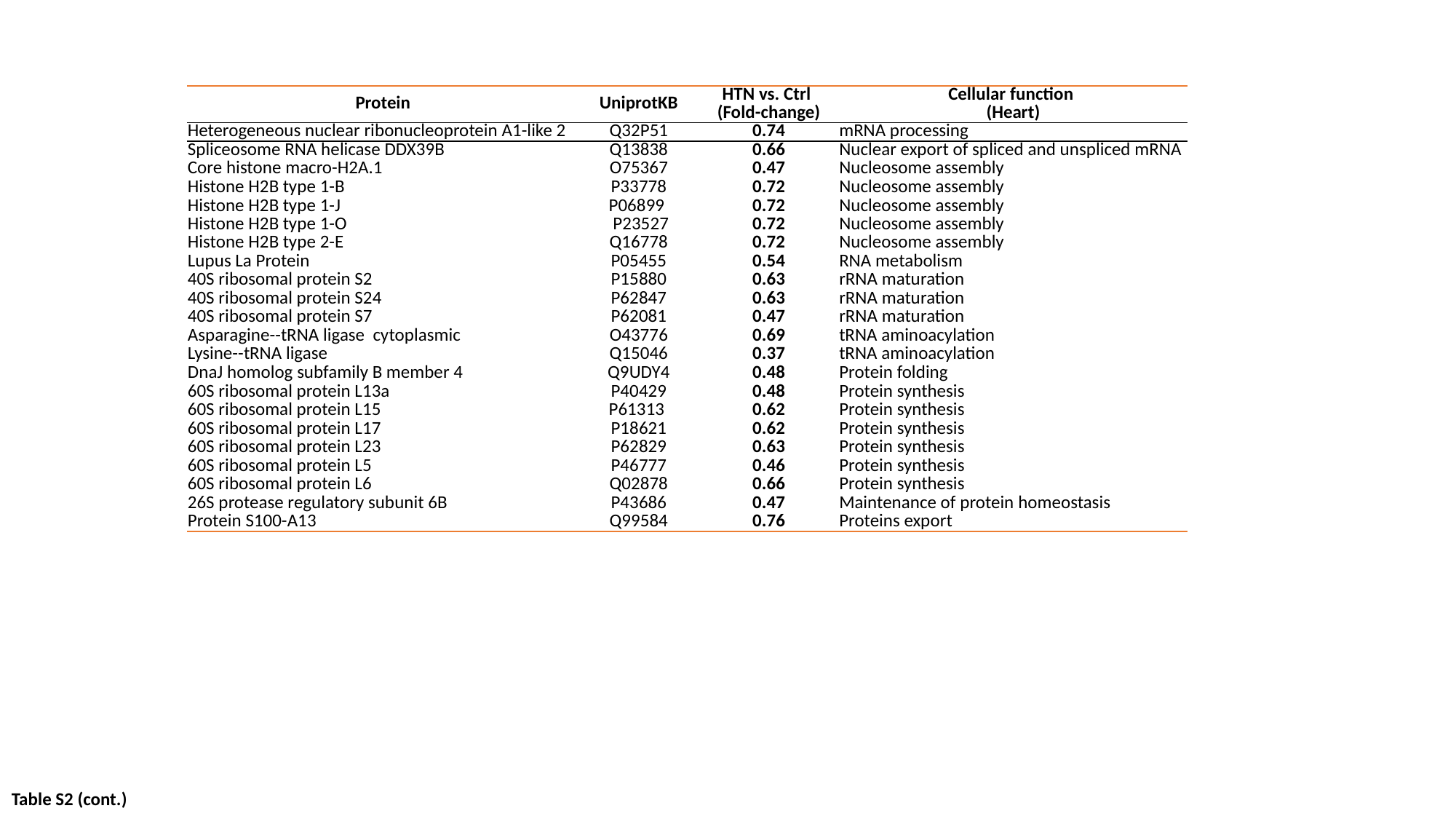

| Protein | UniprotKB | HTN vs. Ctrl (Fold-change) | Cellular function (Heart) |
| --- | --- | --- | --- |
| Heterogeneous nuclear ribonucleoprotein A1-like 2 | Q32P51 | 0.74 | mRNA processing |
| Spliceosome RNA helicase DDX39B | Q13838 | 0.66 | Nuclear export of spliced and unspliced mRNA |
| Core histone macro-H2A.1 | O75367 | 0.47 | Nucleosome assembly |
| Histone H2B type 1-B | P33778 | 0.72 | Nucleosome assembly |
| Histone H2B type 1-J | P06899 | 0.72 | Nucleosome assembly |
| Histone H2B type 1-O | P23527 | 0.72 | Nucleosome assembly |
| Histone H2B type 2-E | Q16778 | 0.72 | Nucleosome assembly |
| Lupus La Protein | P05455 | 0.54 | RNA metabolism |
| 40S ribosomal protein S2 | P15880 | 0.63 | rRNA maturation |
| 40S ribosomal protein S24 | P62847 | 0.63 | rRNA maturation |
| 40S ribosomal protein S7 | P62081 | 0.47 | rRNA maturation |
| Asparagine--tRNA ligase cytoplasmic | O43776 | 0.69 | tRNA aminoacylation |
| Lysine--tRNA ligase | Q15046 | 0.37 | tRNA aminoacylation |
| DnaJ homolog subfamily B member 4 | Q9UDY4 | 0.48 | Protein folding |
| 60S ribosomal protein L13a | P40429 | 0.48 | Protein synthesis |
| 60S ribosomal protein L15 | P61313 | 0.62 | Protein synthesis |
| 60S ribosomal protein L17 | P18621 | 0.62 | Protein synthesis |
| 60S ribosomal protein L23 | P62829 | 0.63 | Protein synthesis |
| 60S ribosomal protein L5 | P46777 | 0.46 | Protein synthesis |
| 60S ribosomal protein L6 | Q02878 | 0.66 | Protein synthesis |
| 26S protease regulatory subunit 6B | P43686 | 0.47 | Maintenance of protein homeostasis |
| Protein S100-A13 | Q99584 | 0.76 | Proteins export |
Table S2 (cont.)